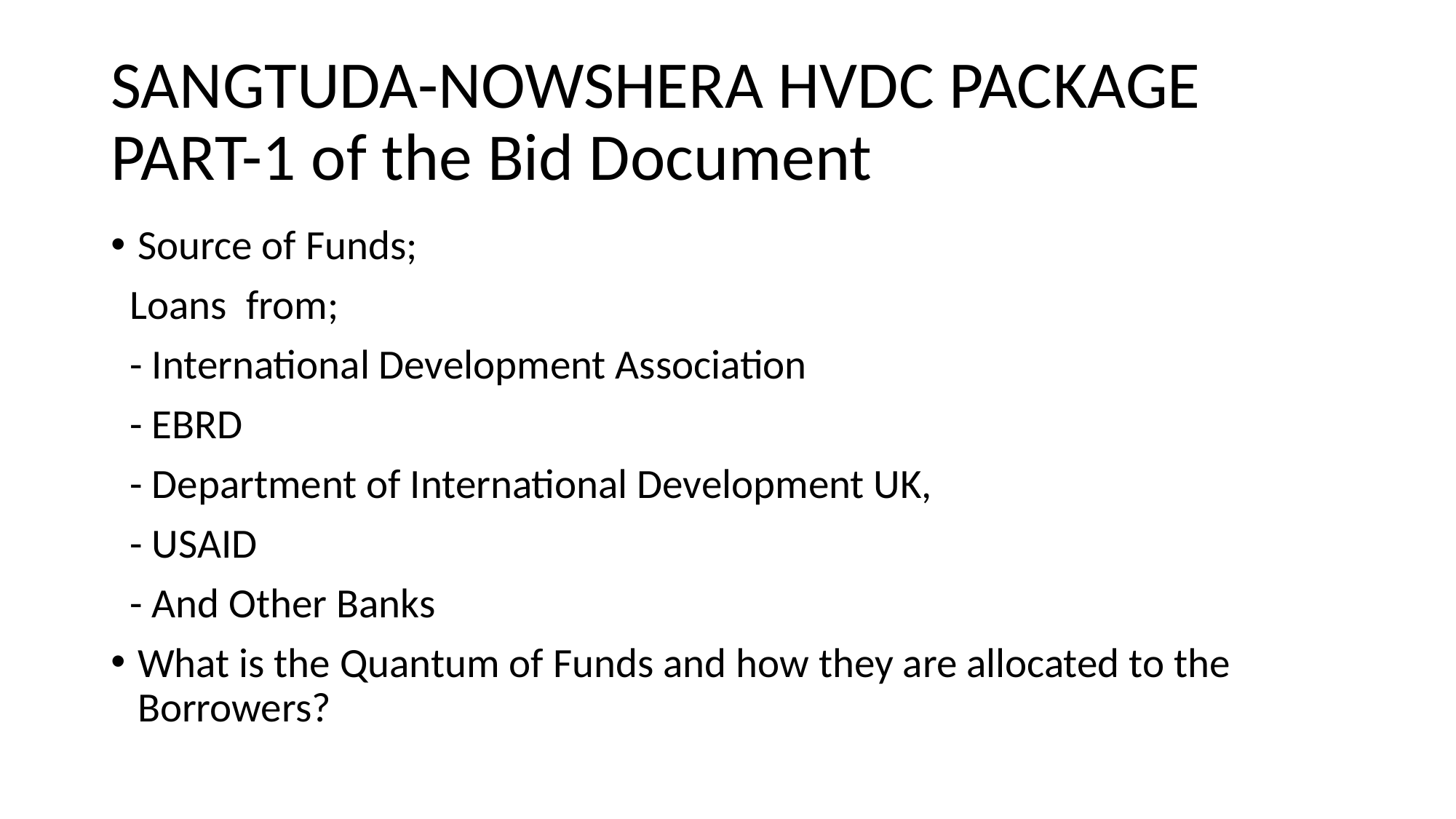

# SANGTUDA-NOWSHERA HVDC PACKAGE PART-1 of the Bid Document
Source of Funds;
  Loans  from;
  - International Development Association
  - EBRD
  - Department of International Development UK,
  - USAID
  - And Other Banks
What is the Quantum of Funds and how they are allocated to the Borrowers?